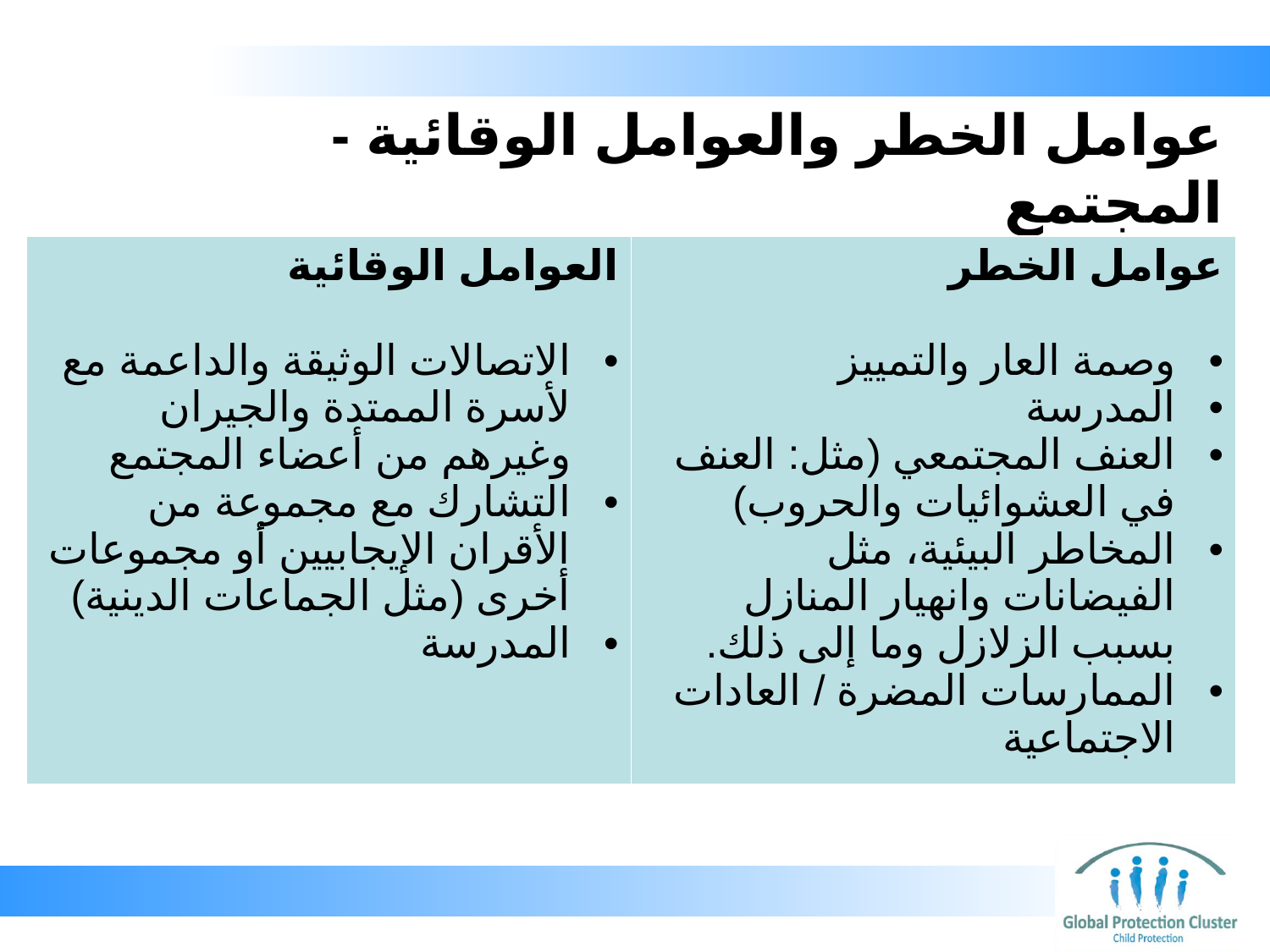

# عوامل الخطر والعوامل الوقائية - المجتمع
| العوامل الوقائية الاتصالات الوثيقة والداعمة مع لأسرة الممتدة والجيران وغيرهم من أعضاء المجتمع التشارك مع مجموعة من الأقران الإيجابيين أو مجموعات أخرى (مثل الجماعات الدينية) المدرسة | عوامل الخطر وصمة العار والتمييز المدرسة العنف المجتمعي (مثل: العنف في العشوائيات والحروب) المخاطر البيئية، مثل الفيضانات وانهيار المنازل بسبب الزلازل وما إلى ذلك. الممارسات المضرة / العادات الاجتماعية |
| --- | --- |